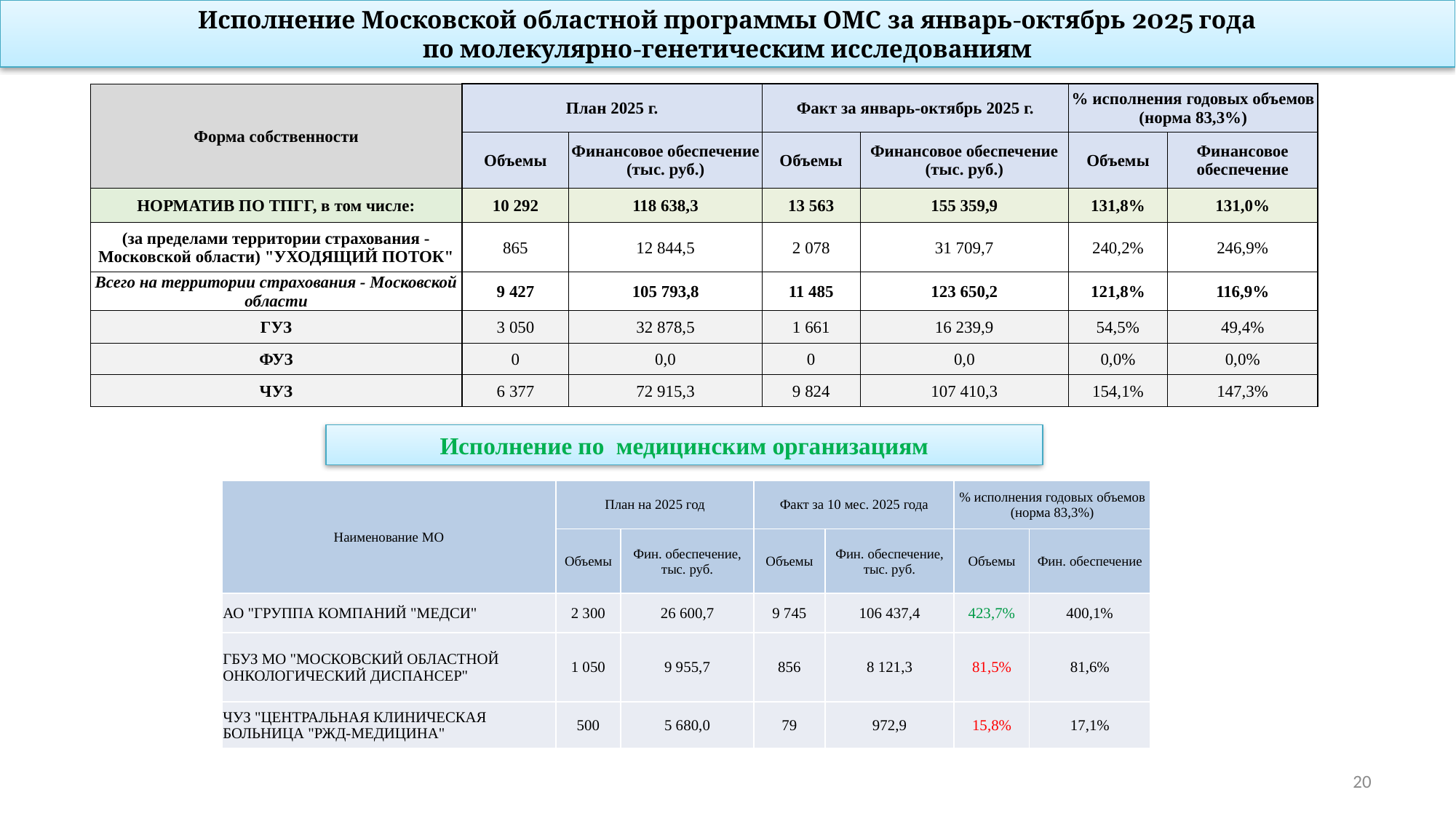

# Исполнение Московской областной программы ОМС за январь-октябрь 2025 года по молекулярно-генетическим исследованиям
| Форма собственности | План 2025 г. |  | Факт за январь-октябрь 2025 г. |  | % исполнения годовых объемов (норма 83,3%) |  |
| --- | --- | --- | --- | --- | --- | --- |
|  | Объемы | Финансовое обеспечение (тыс. руб.) | Объемы | Финансовое обеспечение (тыс. руб.) | Объемы | Финансовое обеспечение |
| НОРМАТИВ ПО ТПГГ, в том числе: | 10 292 | 118 638,3 | 13 563 | 155 359,9 | 131,8% | 131,0% |
| (за пределами территории страхования - Московской области) "УХОДЯЩИЙ ПОТОК" | 865 | 12 844,5 | 2 078 | 31 709,7 | 240,2% | 246,9% |
| Всего на территории страхования - Московской области | 9 427 | 105 793,8 | 11 485 | 123 650,2 | 121,8% | 116,9% |
| ГУЗ | 3 050 | 32 878,5 | 1 661 | 16 239,9 | 54,5% | 49,4% |
| ФУЗ | 0 | 0,0 | 0 | 0,0 | 0,0% | 0,0% |
| ЧУЗ | 6 377 | 72 915,3 | 9 824 | 107 410,3 | 154,1% | 147,3% |
Исполнение по  медицинским организациям
| Наименование МО | План на 2025 год |  | Факт за 10 мес. 2025 года |  | % исполнения годовых объемов (норма 83,3%) |  |
| --- | --- | --- | --- | --- | --- | --- |
|  | Объемы | Фин. обеспечение, тыс. руб. | Объемы | Фин. обеспечение, тыс. руб. | Объемы | Фин. обеспечение |
| АО "ГРУППА КОМПАНИЙ "МЕДСИ" | 2 300 | 26 600,7 | 9 745 | 106 437,4 | 423,7% | 400,1% |
| ГБУЗ МО "МОСКОВСКИЙ ОБЛАСТНОЙ ОНКОЛОГИЧЕСКИЙ ДИСПАНСЕР" | 1 050 | 9 955,7 | 856 | 8 121,3 | 81,5% | 81,6% |
| ЧУЗ "ЦЕНТРАЛЬНАЯ КЛИНИЧЕСКАЯ БОЛЬНИЦА "РЖД-МЕДИЦИНА" | 500 | 5 680,0 | 79 | 972,9 | 15,8% | 17,1% |
20